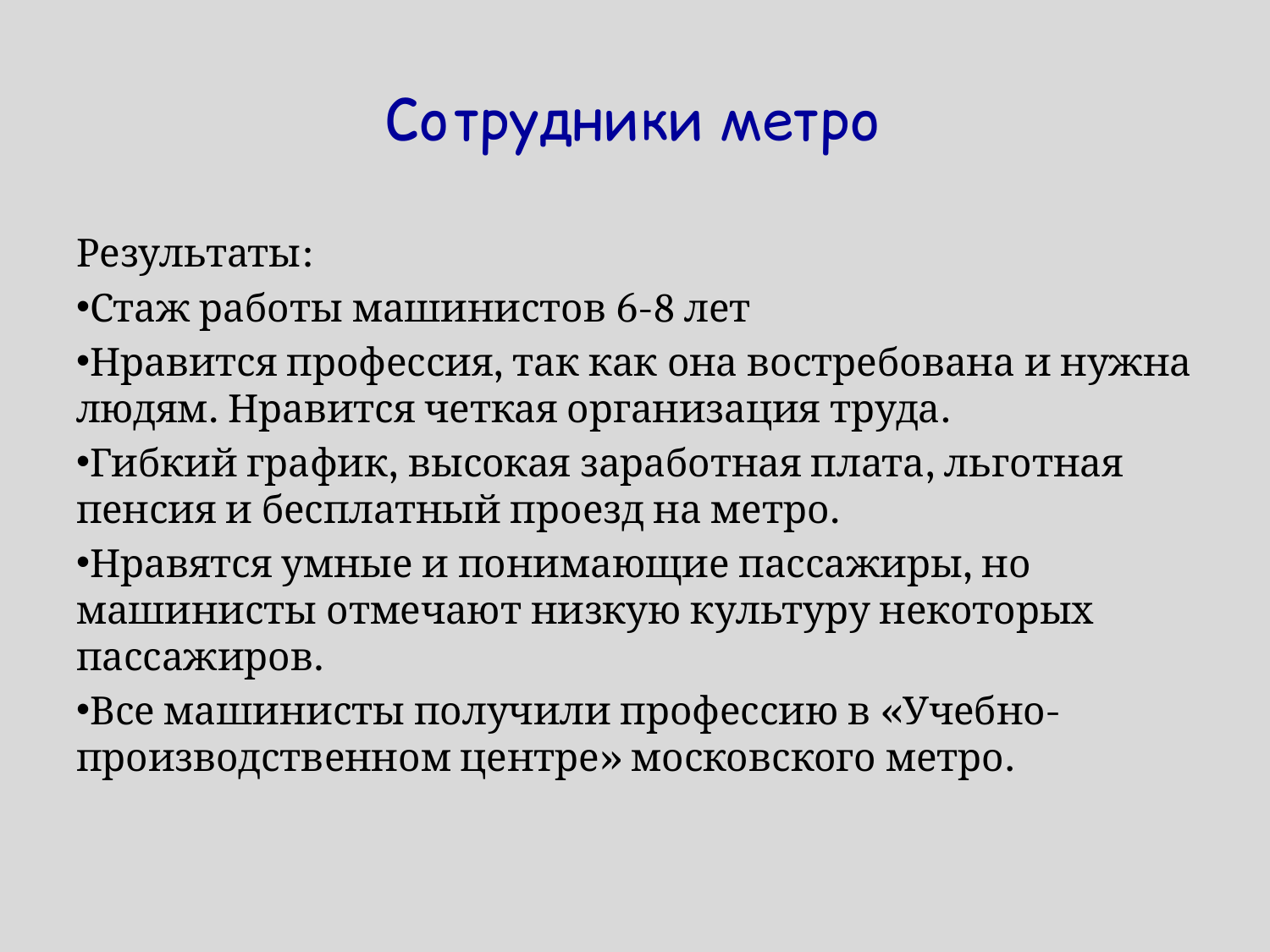

# Сотрудники метро
Результаты:
Стаж работы машинистов 6-8 лет
Нравится профессия, так как она востребована и нужна людям. Нравится четкая организация труда.
Гибкий график, высокая заработная плата, льготная пенсия и бесплатный проезд на метро.
Нравятся умные и понимающие пассажиры, но машинисты отмечают низкую культуру некоторых пассажиров.
Все машинисты получили профессию в «Учебно-производственном центре» московского метро.